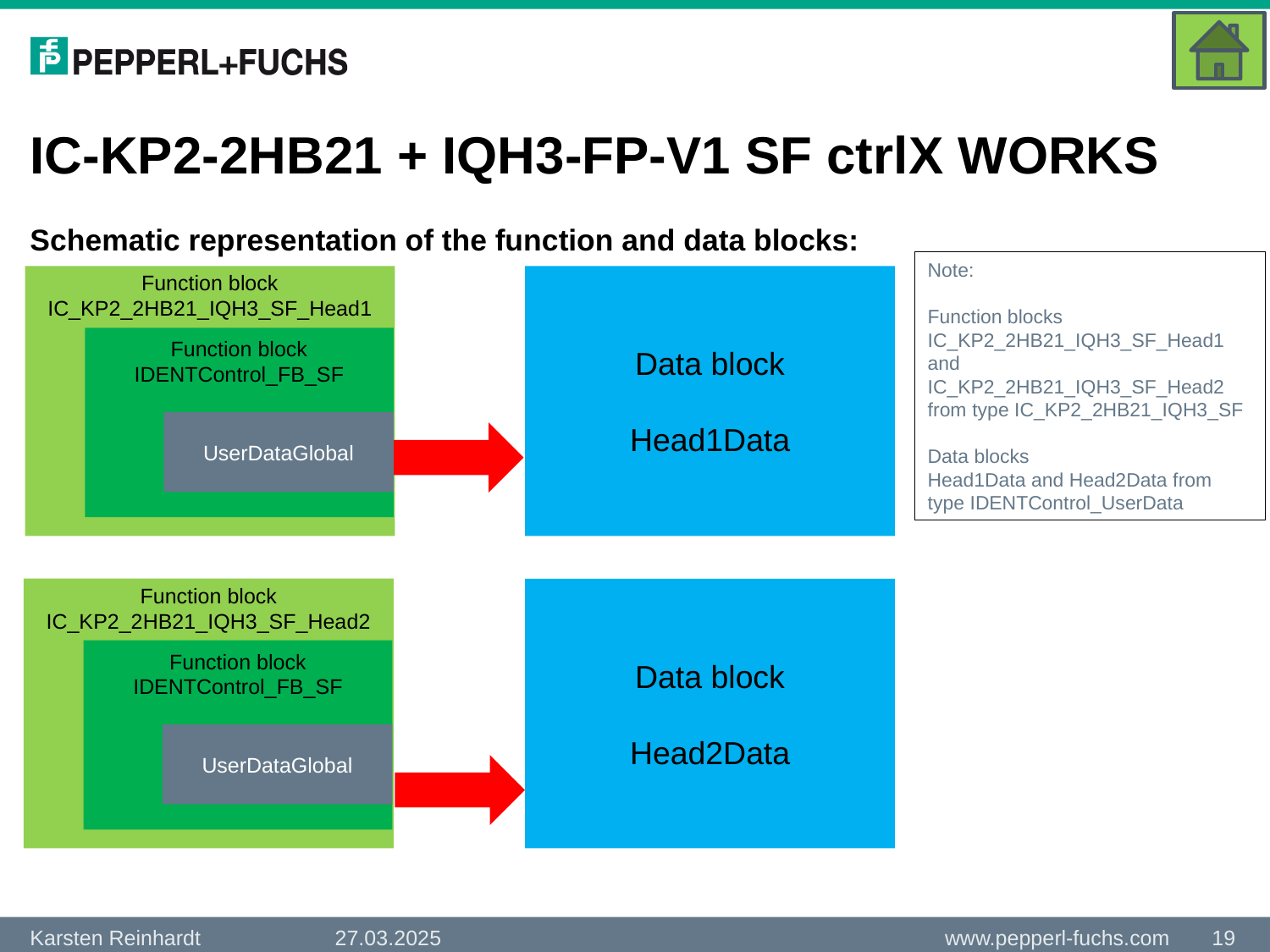

# IC-KP2-2HB21 + IQH3-FP-V1 SF ctrlX WORKS
Schematic representation of the function and data blocks:
Note:

Function blocks IC_KP2_2HB21_IQH3_SF_Head1 and IC_KP2_2HB21_IQH3_SF_Head2 from type IC_KP2_2HB21_IQH3_SF

Data blocks
Head1Data and Head2Data from type IDENTControl_UserData

Function block
IC_KP2_2HB21_IQH3_SF_Head1

Data block

Head1Data

Function block
IDENTControl_FB_SF

UserDataGlobal

Function block
IC_KP2_2HB21_IQH3_SF_Head2

Data block

Head2Data

Function block
IDENTControl_FB_SF

UserDataGlobal

27.03.2025
19
Karsten Reinhardt